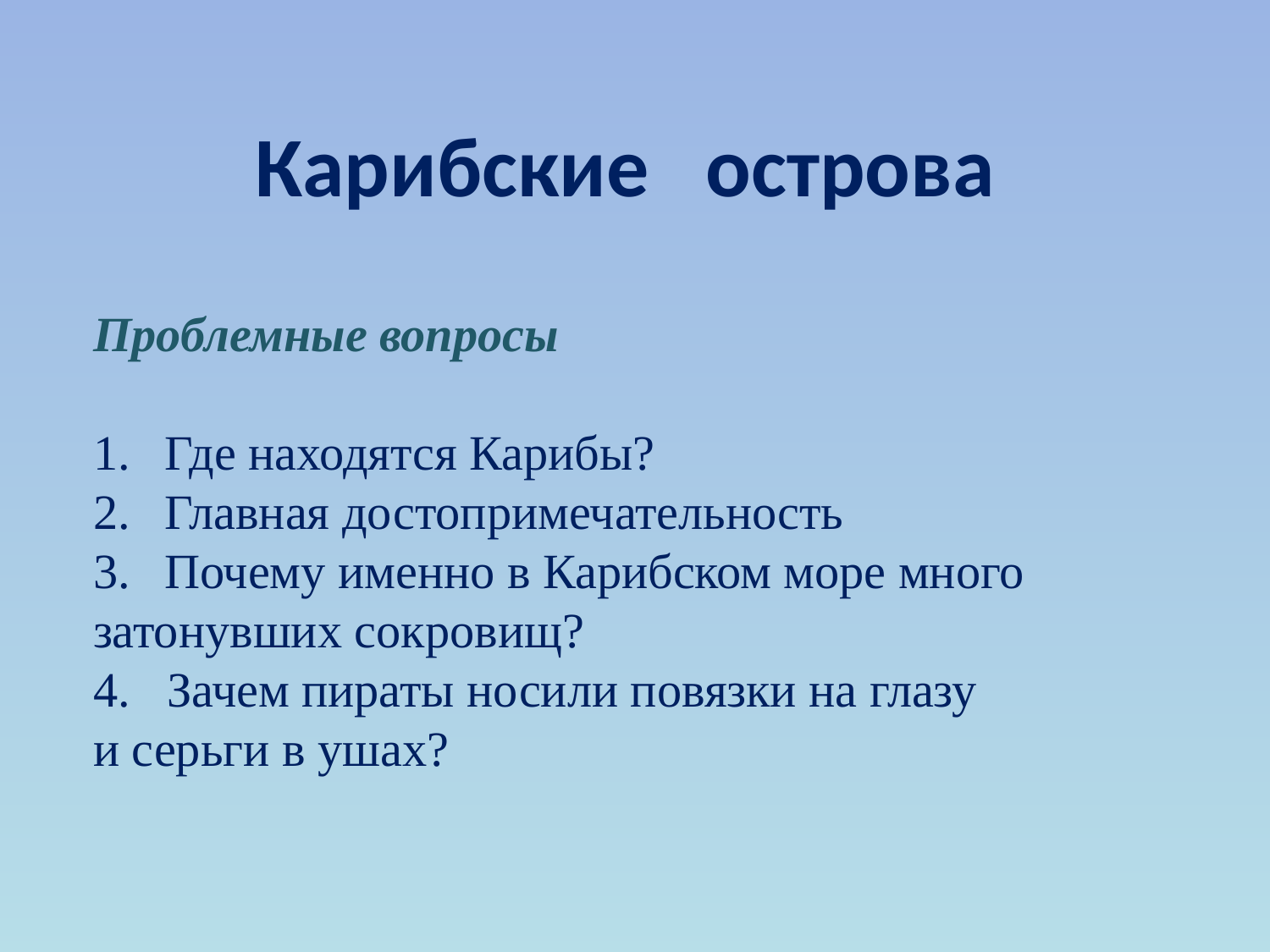

Карибские   острова
Проблемные вопросы

Где находятся Карибы?
Главная достопримечательность
Почему именно в Карибском море много
затонувших сокровищ?
4.   Зачем пираты носили повязки на глазу
и серьги в ушах?